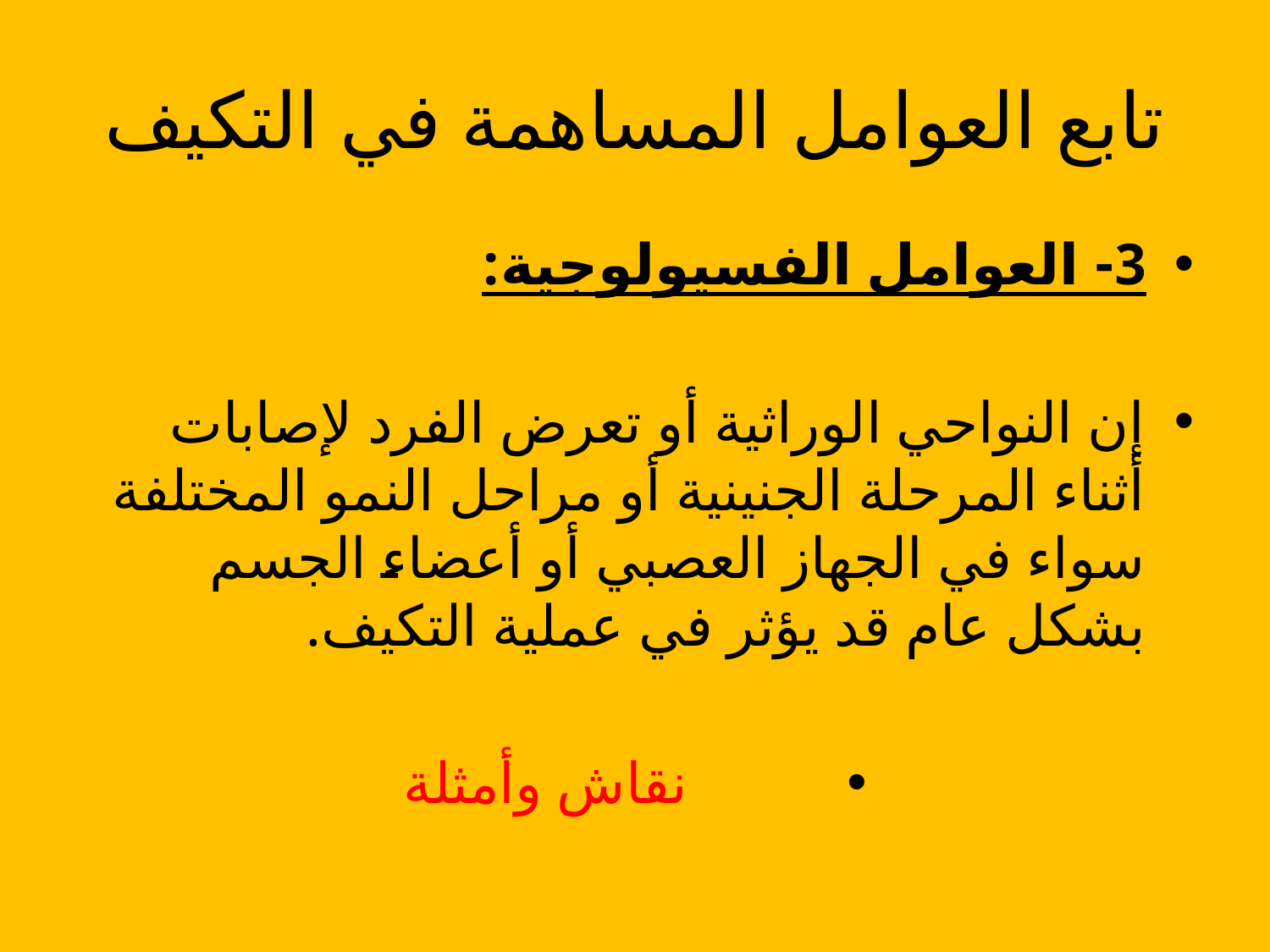

# تابع العوامل المساهمة في التكيف
3- العوامل الفسيولوجية:

إن النواحي الوراثية أو تعرض الفرد لإصابات أثناء المرحلة الجنينية أو مراحل النمو المختلفة سواء في الجهاز العصبي أو أعضاء الجسم بشكل عام قد يؤثر في عملية التكيف.

         نقاش وأمثلة